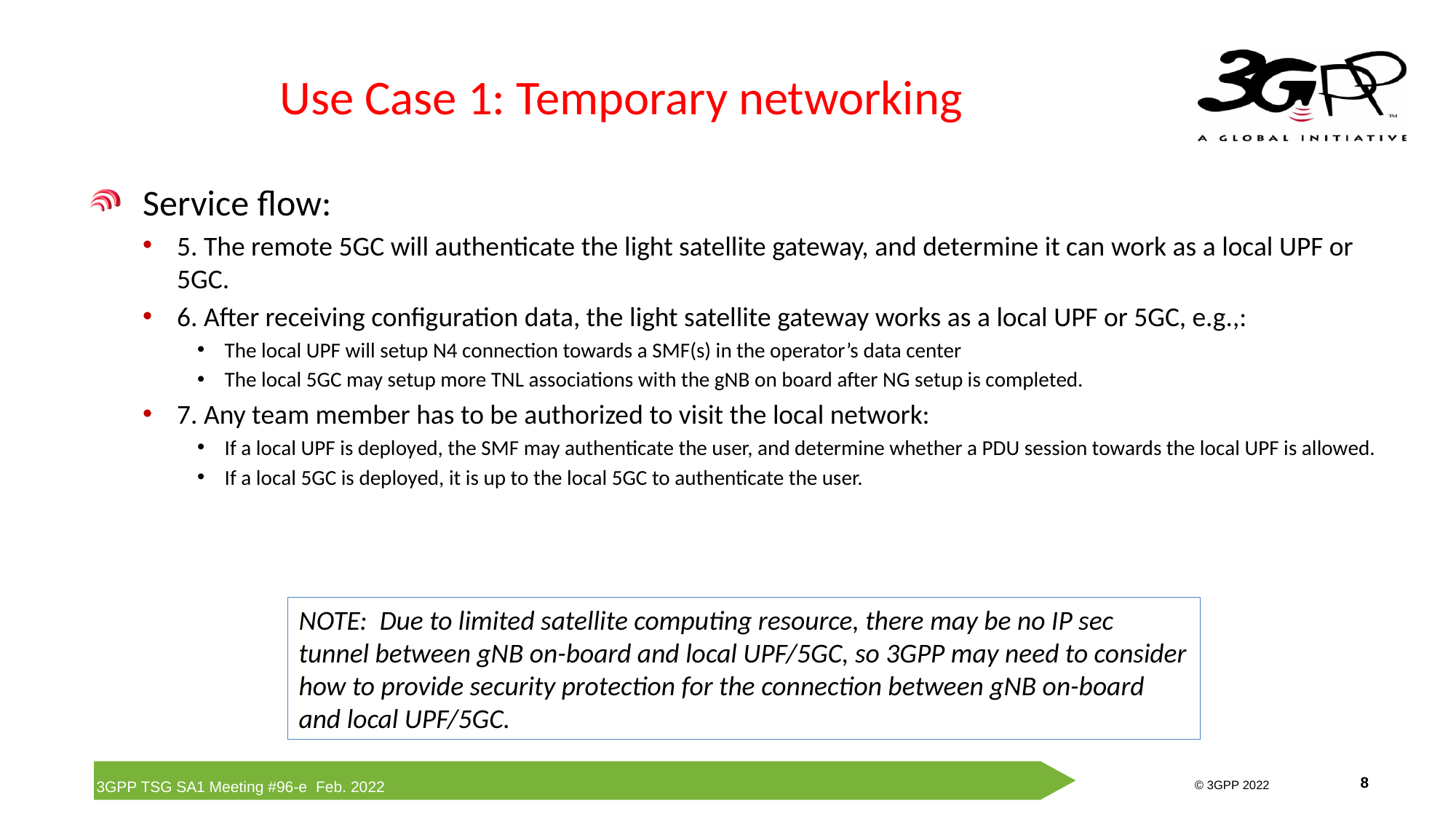

# Use Case 1: Temporary networking
Service flow:
5. The remote 5GC will authenticate the light satellite gateway, and determine it can work as a local UPF or 5GC.
6. After receiving configuration data, the light satellite gateway works as a local UPF or 5GC, e.g.,:
The local UPF will setup N4 connection towards a SMF(s) in the operator’s data center
The local 5GC may setup more TNL associations with the gNB on board after NG setup is completed.
7. Any team member has to be authorized to visit the local network:
If a local UPF is deployed, the SMF may authenticate the user, and determine whether a PDU session towards the local UPF is allowed.
If a local 5GC is deployed, it is up to the local 5GC to authenticate the user.

NOTE:  Due to limited satellite computing resource, there may be no IP sec tunnel between gNB on-board and local UPF/5GC, so 3GPP may need to consider how to provide security protection for the connection between gNB on-board and local UPF/5GC.